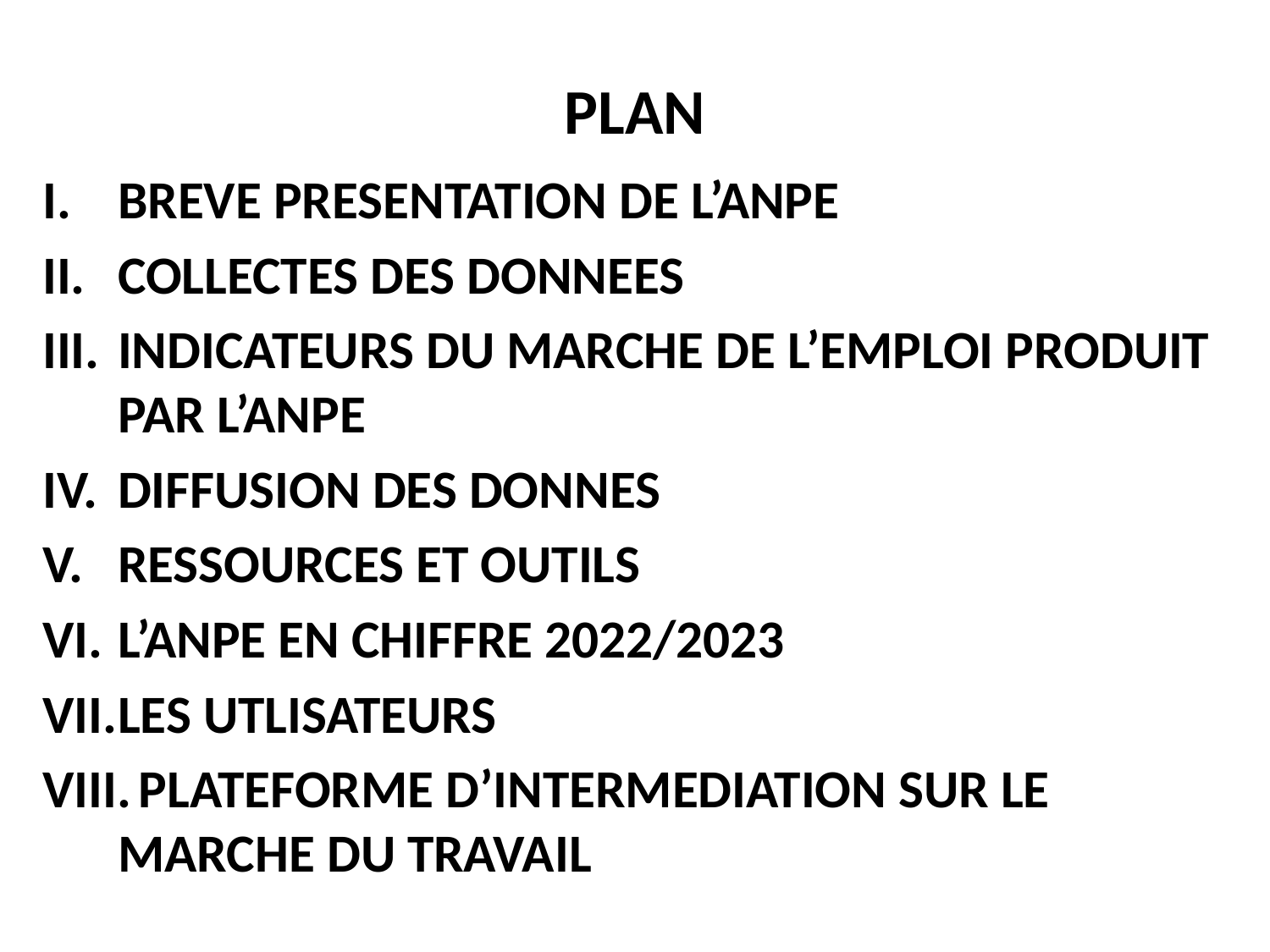

# PLAN
BREVE PRESENTATION DE L’ANPE
COLLECTES DES DONNEES
INDICATEURS DU MARCHE DE L’EMPLOI PRODUIT PAR L’ANPE
DIFFUSION DES DONNES
RESSOURCES ET OUTILS
L’ANPE EN CHIFFRE 2022/2023
LES UTLISATEURS
 PLATEFORME D’INTERMEDIATION SUR LE MARCHE DU TRAVAIL